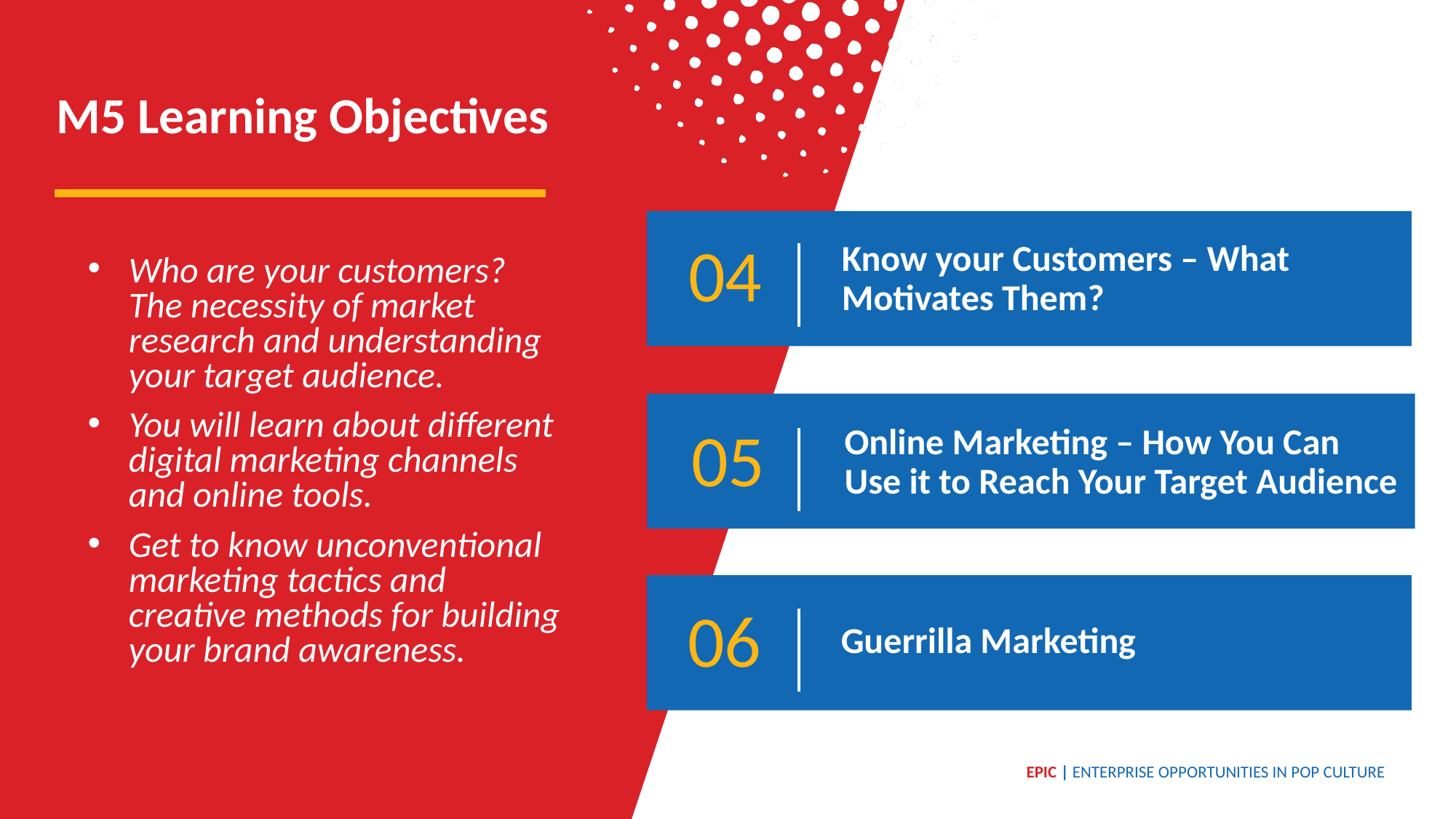

M5 Learning Objectives
04
Know your Customers – What Motivates Them?
Who are your customers? The necessity of market research and understanding your target audience.
You will learn about different digital marketing channels and online tools.
Get to know unconventional marketing tactics and creative methods for building your brand awareness.
Online Marketing – How You Can Use it to Reach Your Target Audience
05
Guerrilla Marketing
06